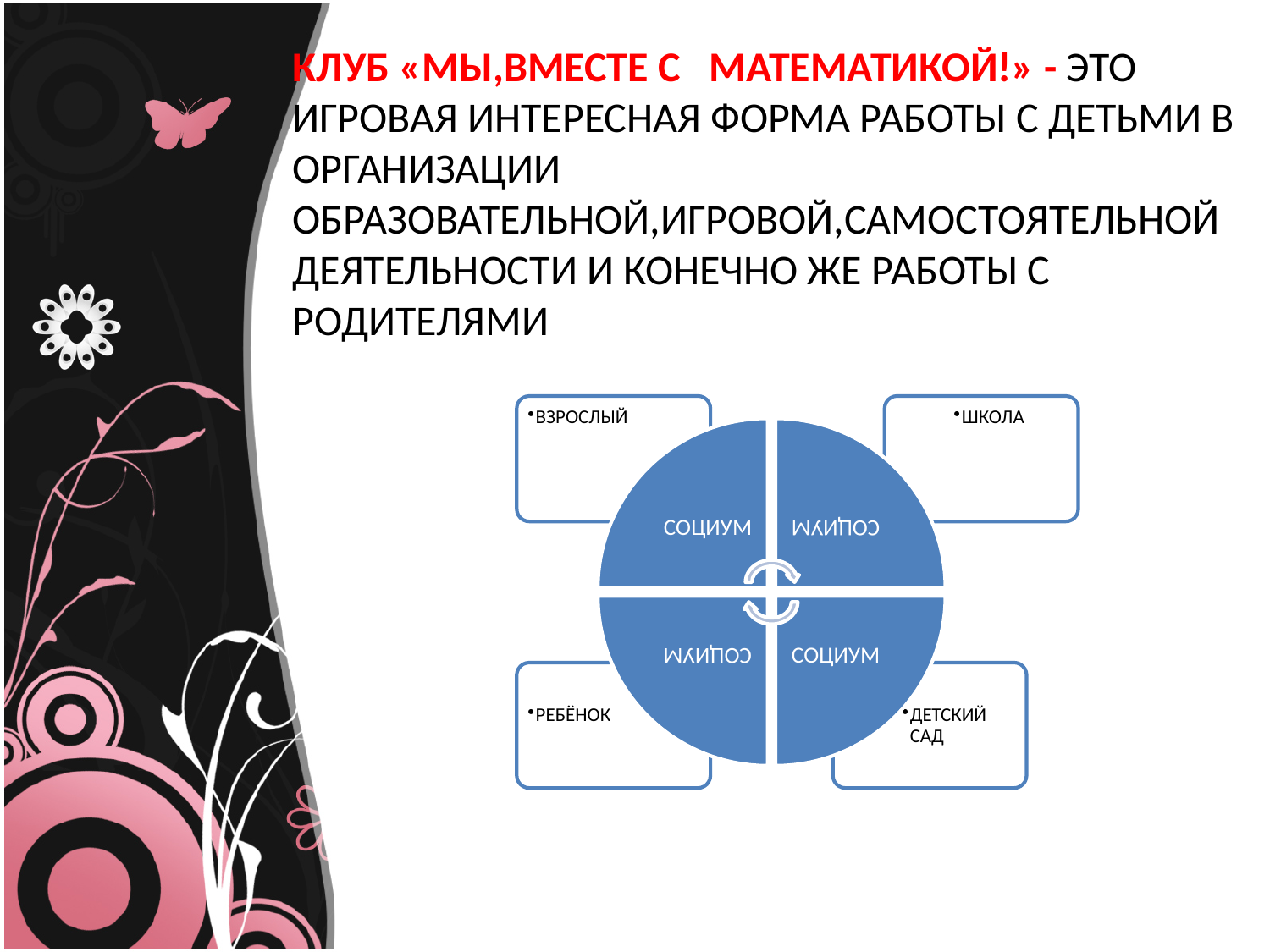

# КЛУБ «МЫ,ВМЕСТЕ С   МАТЕМАТИКОЙ!» - ЭТО ИГРОВАЯ ИНТЕРЕСНАЯ ФОРМА РАБОТЫ С ДЕТЬМИ В ОРГАНИЗАЦИИ ОБРАЗОВАТЕЛЬНОЙ,ИГРОВОЙ,САМОСТОЯТЕЛЬНОЙ ДЕЯТЕЛЬНОСТИ И КОНЕЧНО ЖЕ РАБОТЫ С РОДИТЕЛЯМИ
ДЕТСКИЙ САД
РЕБЁНОК
ШКОЛА
ВЗРОСЛЫЙ
СОЦИУМ
СОЦИУМ
СОЦИУМ
СОЦИУМ